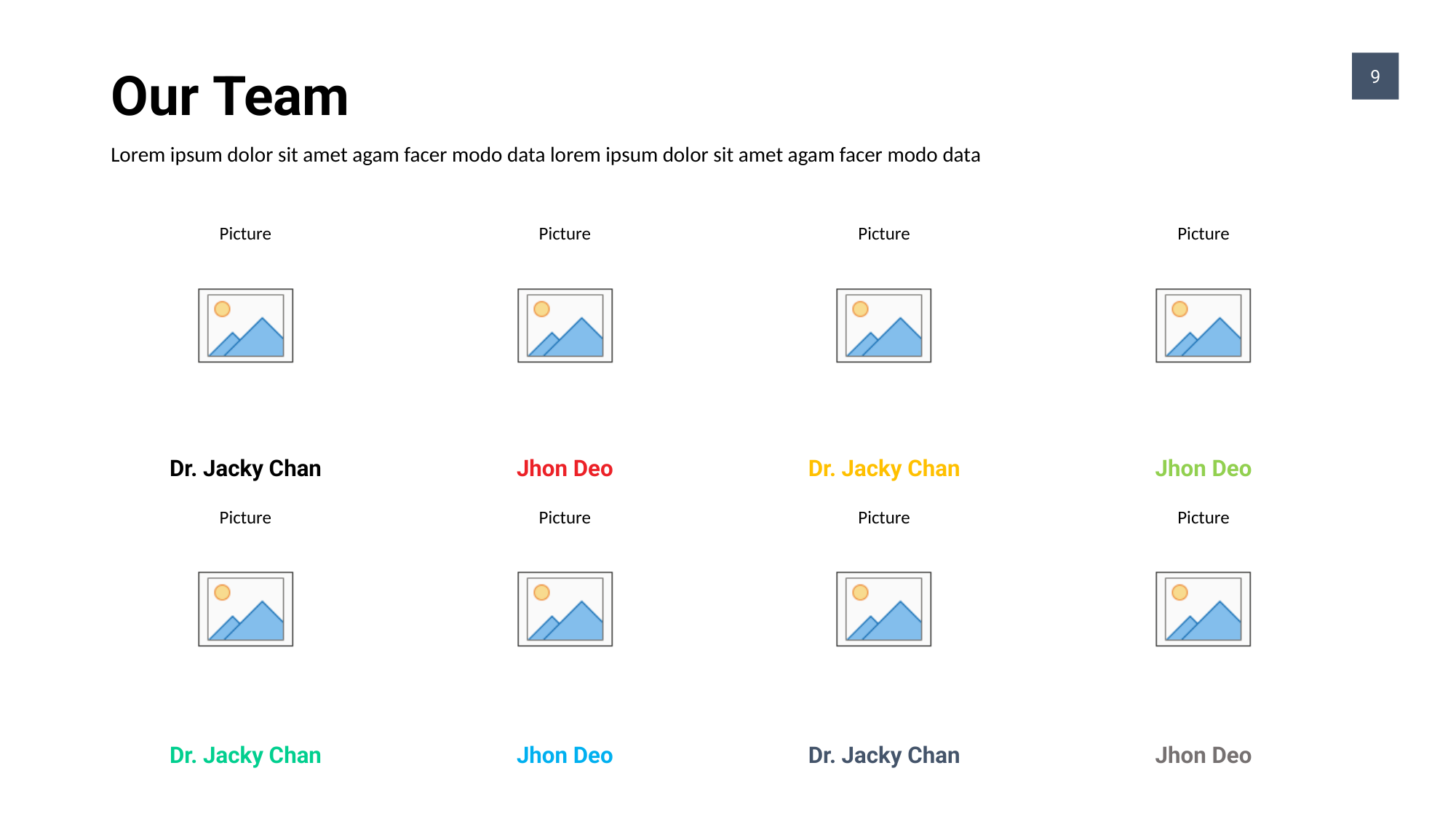

Our Team
9
Lorem ipsum dolor sit amet agam facer modo data lorem ipsum dolor sit amet agam facer modo data

Dr. Jacky Chan
Jhon Deo
Dr. Jacky Chan
Jhon Deo

Dr. Jacky Chan
Jhon Deo
Dr. Jacky Chan
Jhon Deo